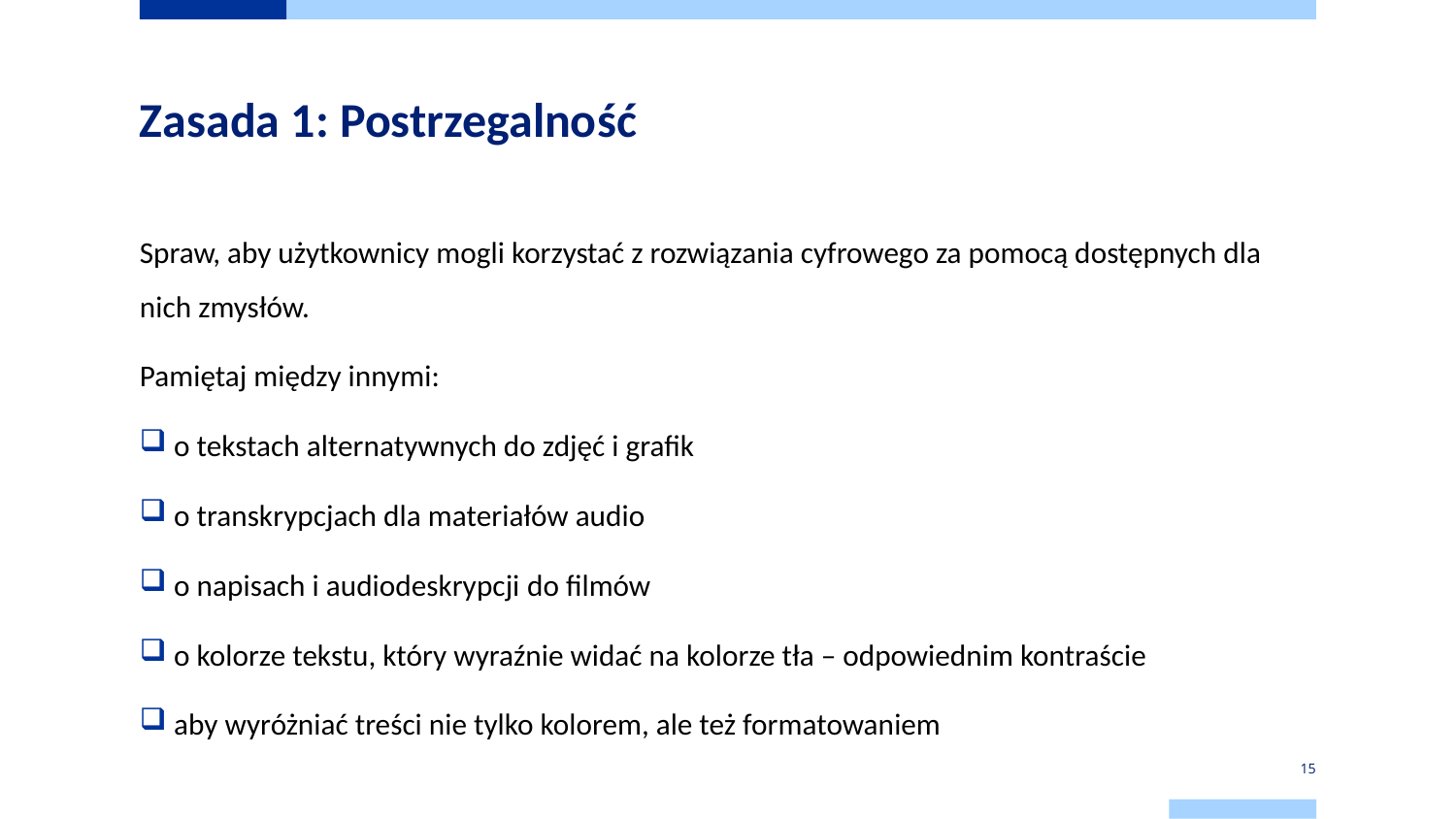

# Zasada 1: Postrzegalność
Spraw, aby użytkownicy mogli korzystać z rozwiązania cyfrowego za pomocą dostępnych dla nich zmysłów.
Pamiętaj między innymi:
 o tekstach alternatywnych do zdjęć i grafik
 o transkrypcjach dla materiałów audio
 o napisach i audiodeskrypcji do filmów
 o kolorze tekstu, który wyraźnie widać na kolorze tła – odpowiednim kontraście
 aby wyróżniać treści nie tylko kolorem, ale też formatowaniem

15